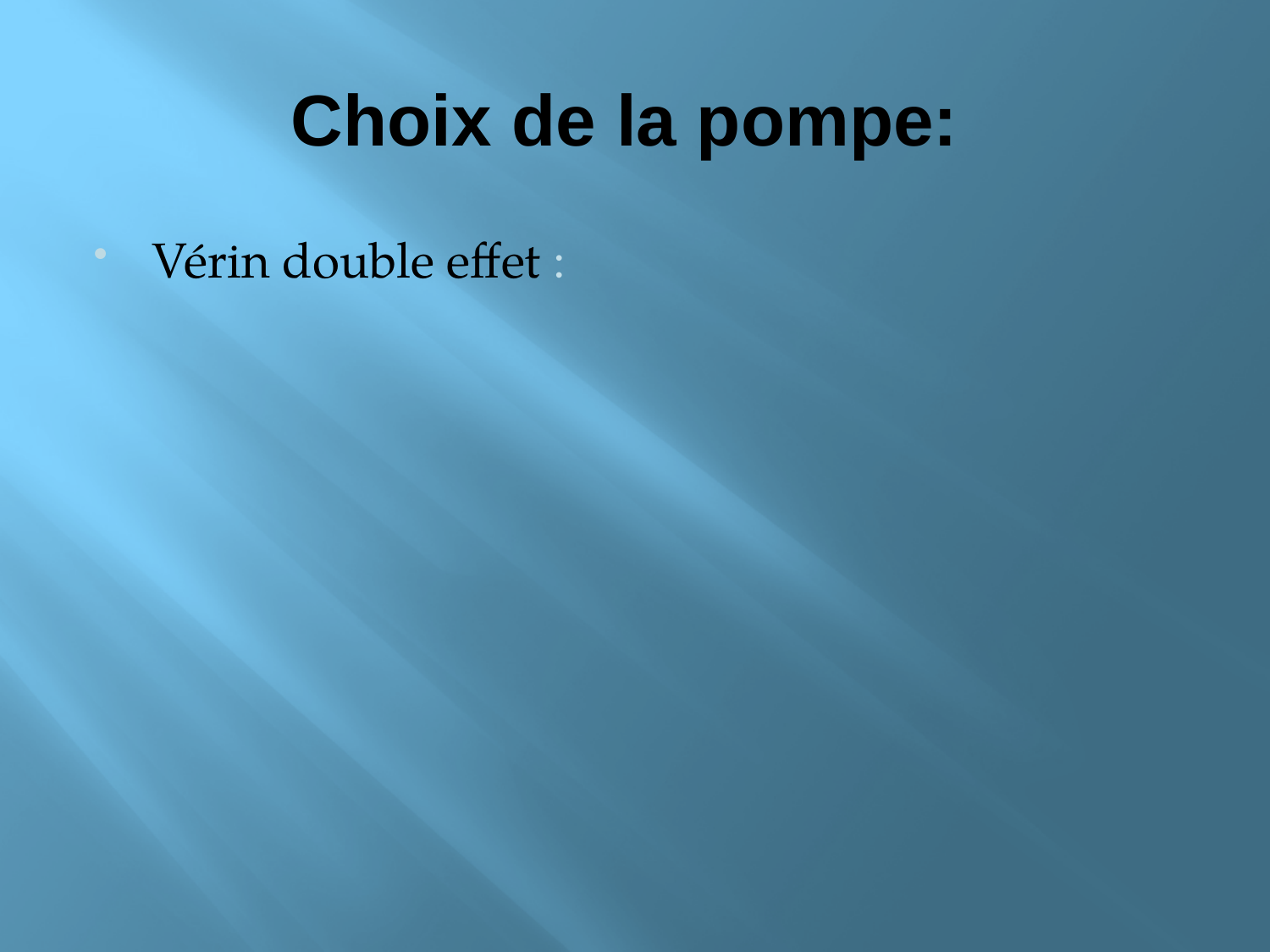

# Choix de la pompe:
Vérin double effet :